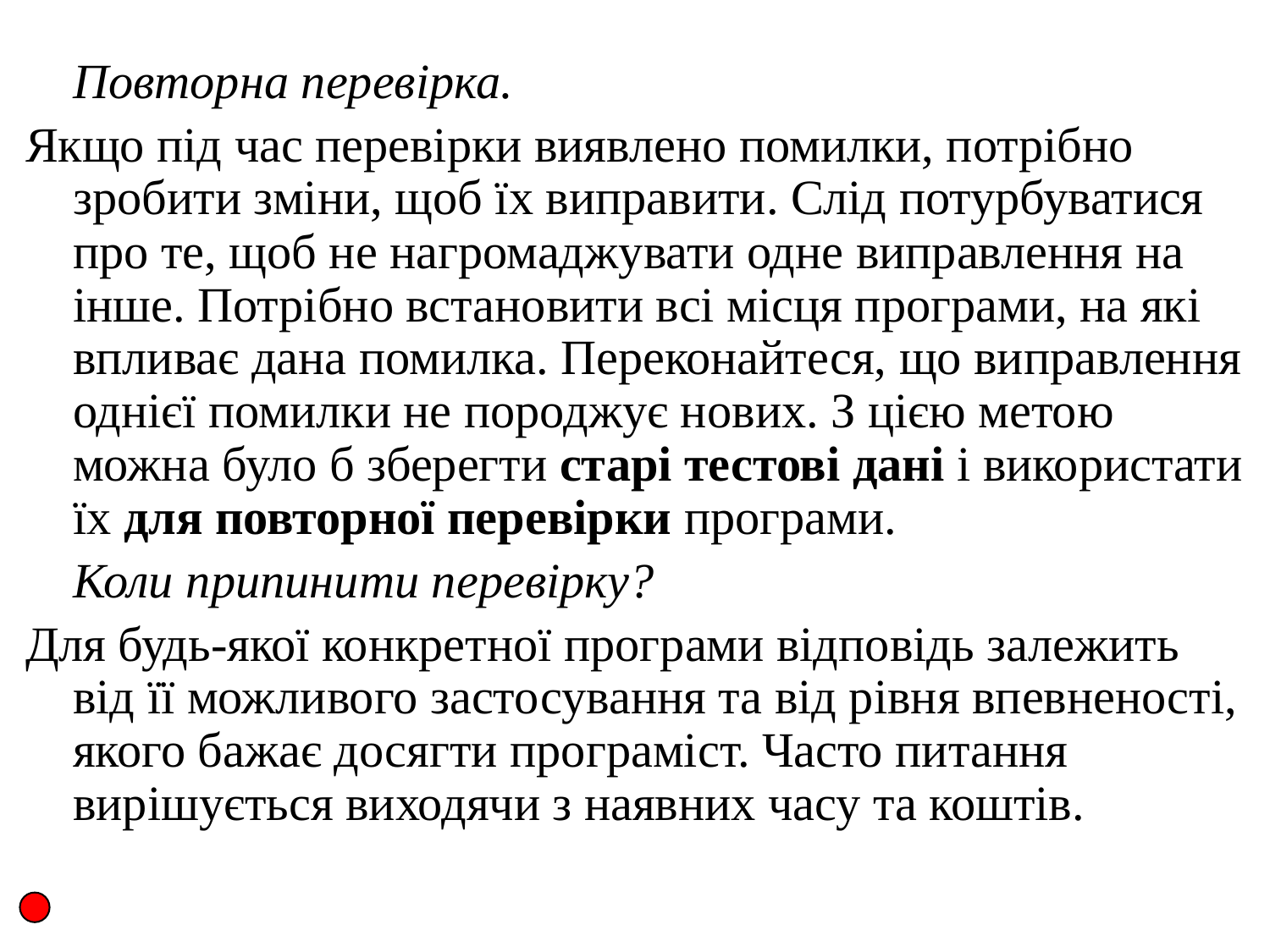

Повторна перевірка.
Якщо під час перевірки виявлено помилки, потрібно зробити зміни, щоб їх виправити. Слід потурбуватися про те, щоб не нагромаджувати одне виправлення на інше. Потрібно встановити всі місця програми, на які впливає дана помилка. Переконайтеся, що виправлення однієї помилки не породжує нових. З цією метою можна було б зберегти старі тестові дані і використати їх для повторної перевірки програми.
	Коли припинити перевірку?
Для будь-якої конкретної програми відповідь залежить від її можливого застосування та від рівня впевненості, якого бажає досягти програміст. Часто питання вирішується виходячи з наявних часу та коштів.